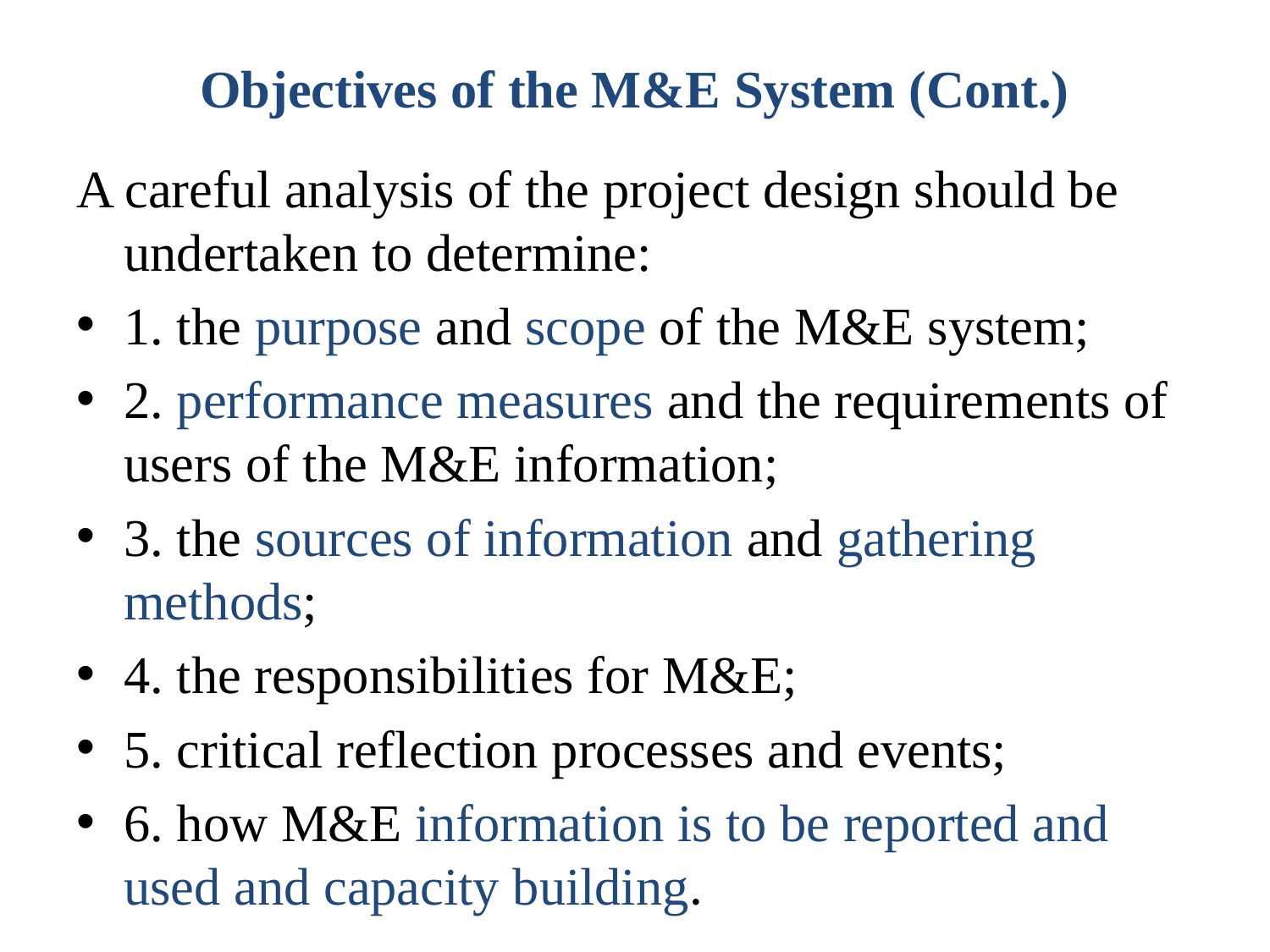

# Objectives of the M&E System (Cont.)
A careful analysis of the project design should be undertaken to determine:
1. the purpose and scope of the M&E system;
2. performance measures and the requirements of users of the M&E information;
3. the sources of information and gathering methods;
4. the responsibilities for M&E;
5. critical reflection processes and events;
6. how M&E information is to be reported and used and capacity building.